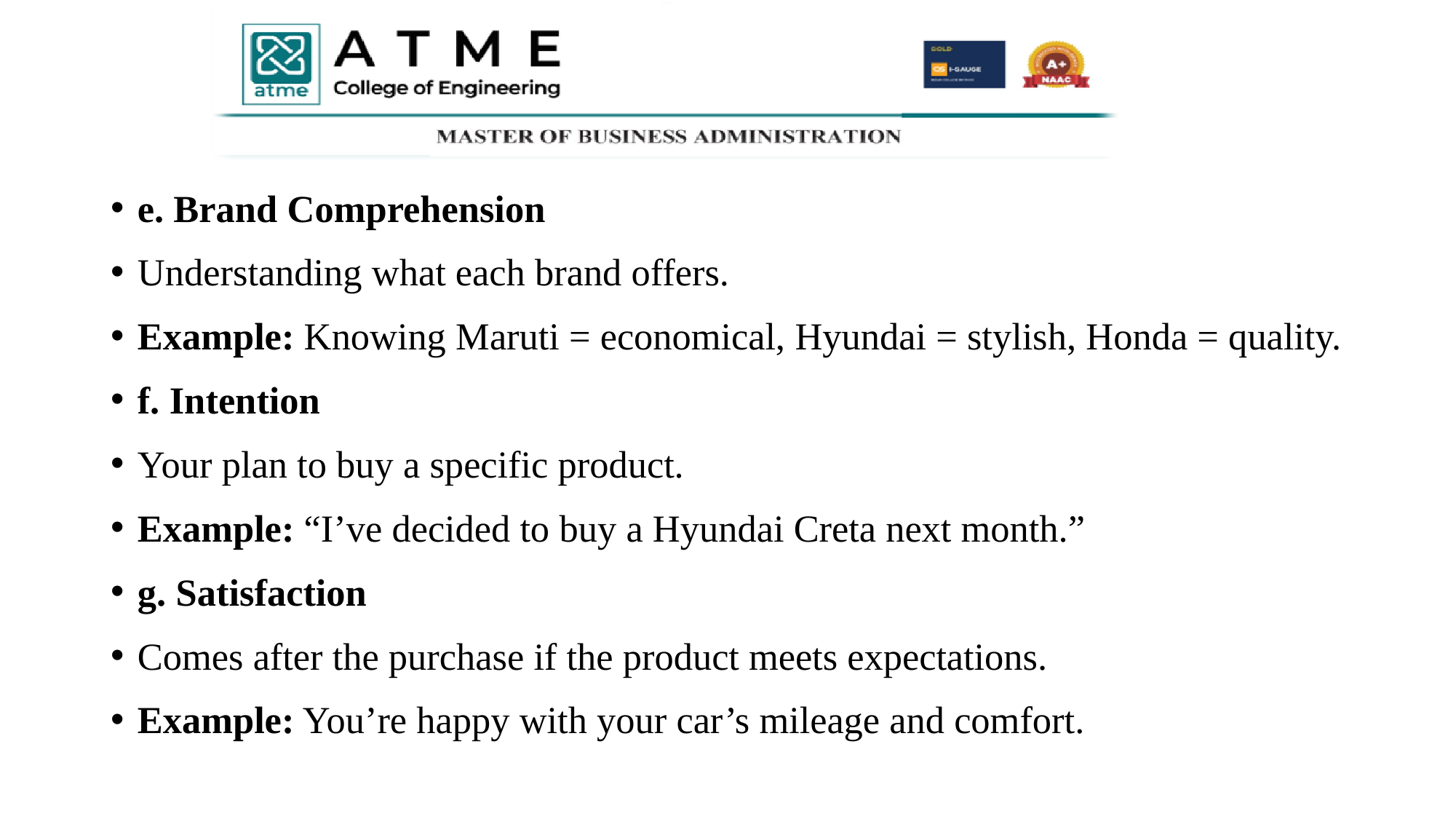

#
e. Brand Comprehension
Understanding what each brand offers.
Example: Knowing Maruti = economical, Hyundai = stylish, Honda = quality.
f. Intention
Your plan to buy a specific product.
Example: “I’ve decided to buy a Hyundai Creta next month.”
g. Satisfaction
Comes after the purchase if the product meets expectations.
Example: You’re happy with your car’s mileage and comfort.